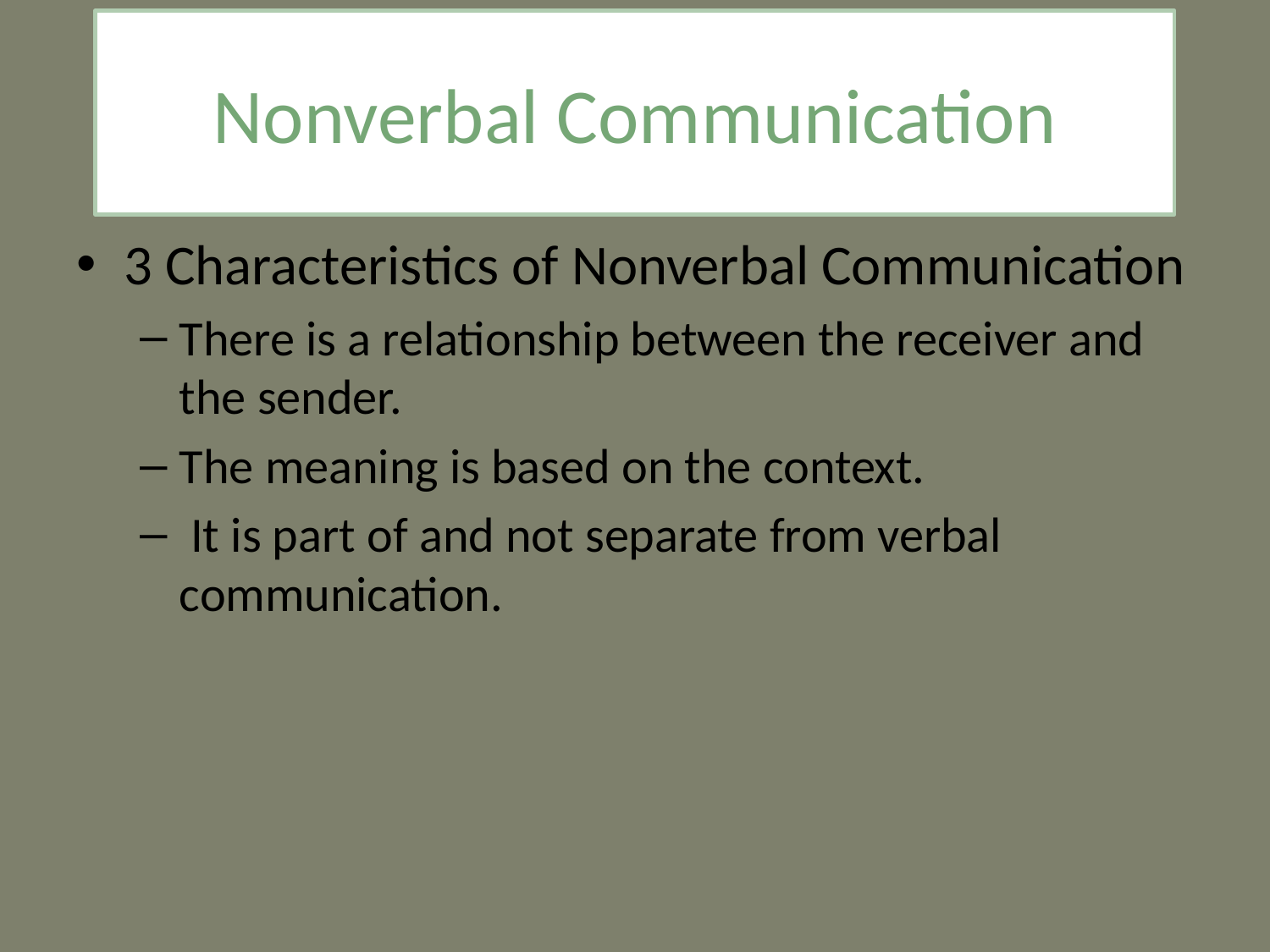

Nonverbal Communication
3 Characteristics of Nonverbal Communication
There is a relationship between the receiver and the sender.
The meaning is based on the context.
 It is part of and not separate from verbal communication.